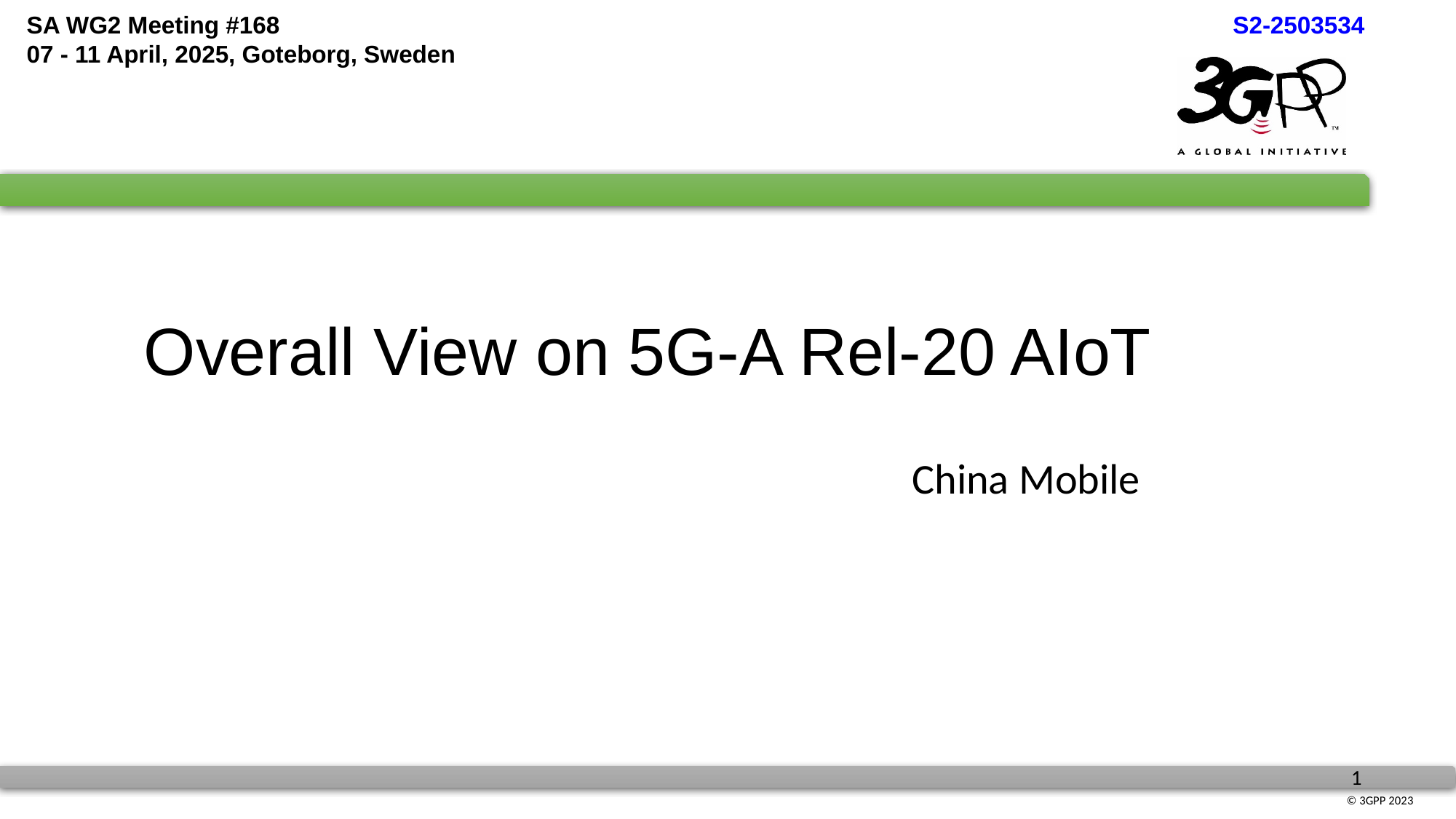

SA WG2 Meeting #168	S2-2503534
07 - 11 April, 2025, Goteborg, Sweden

Overall View on 5G-A Rel-20 AIoT
China Mobile